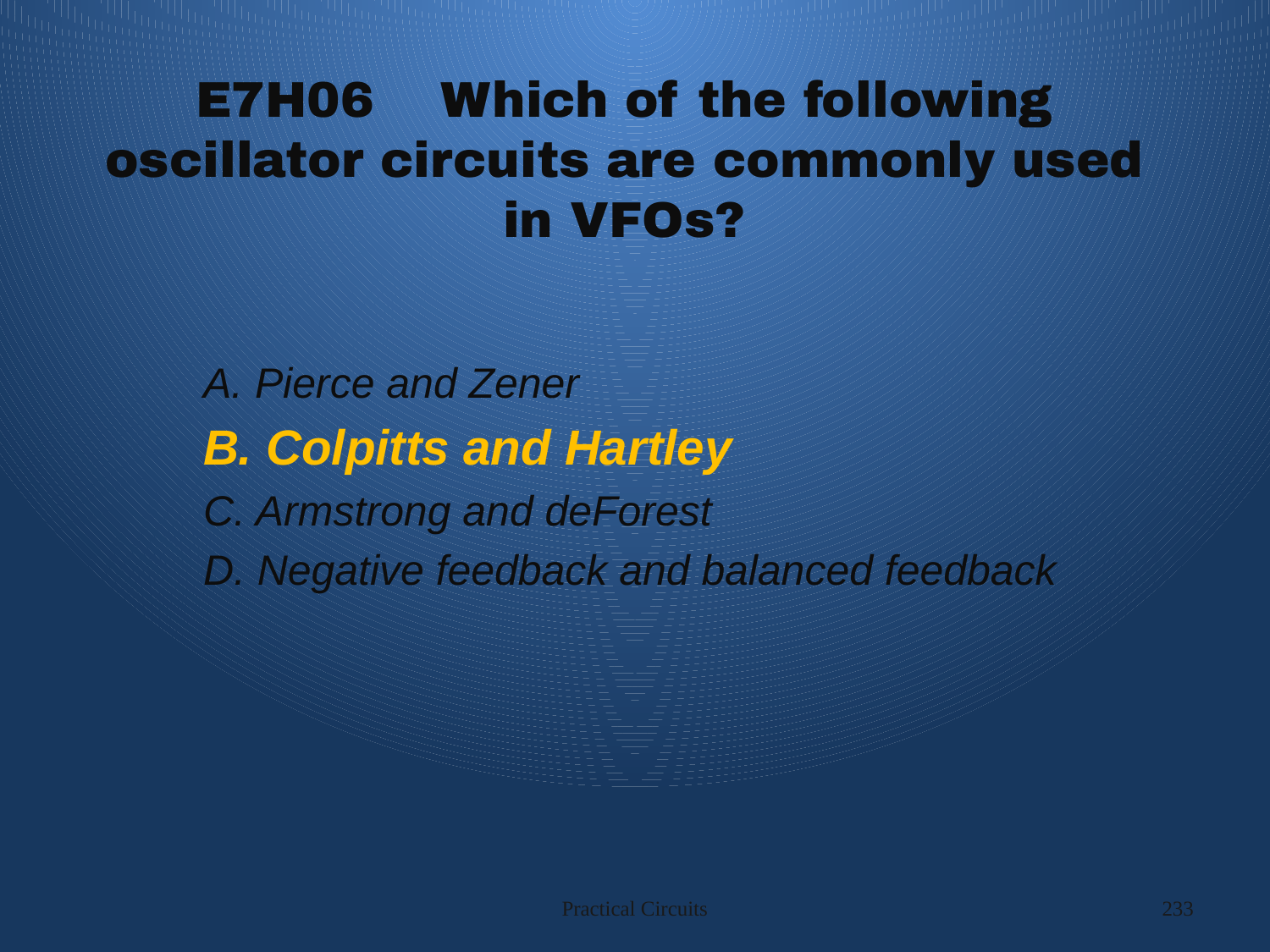

# E7H06    Which of the following oscillator circuits are commonly used in VFOs?
A. Pierce and Zener
B. Colpitts and Hartley
C. Armstrong and deForest
D. Negative feedback and balanced feedback
Practical Circuits
233